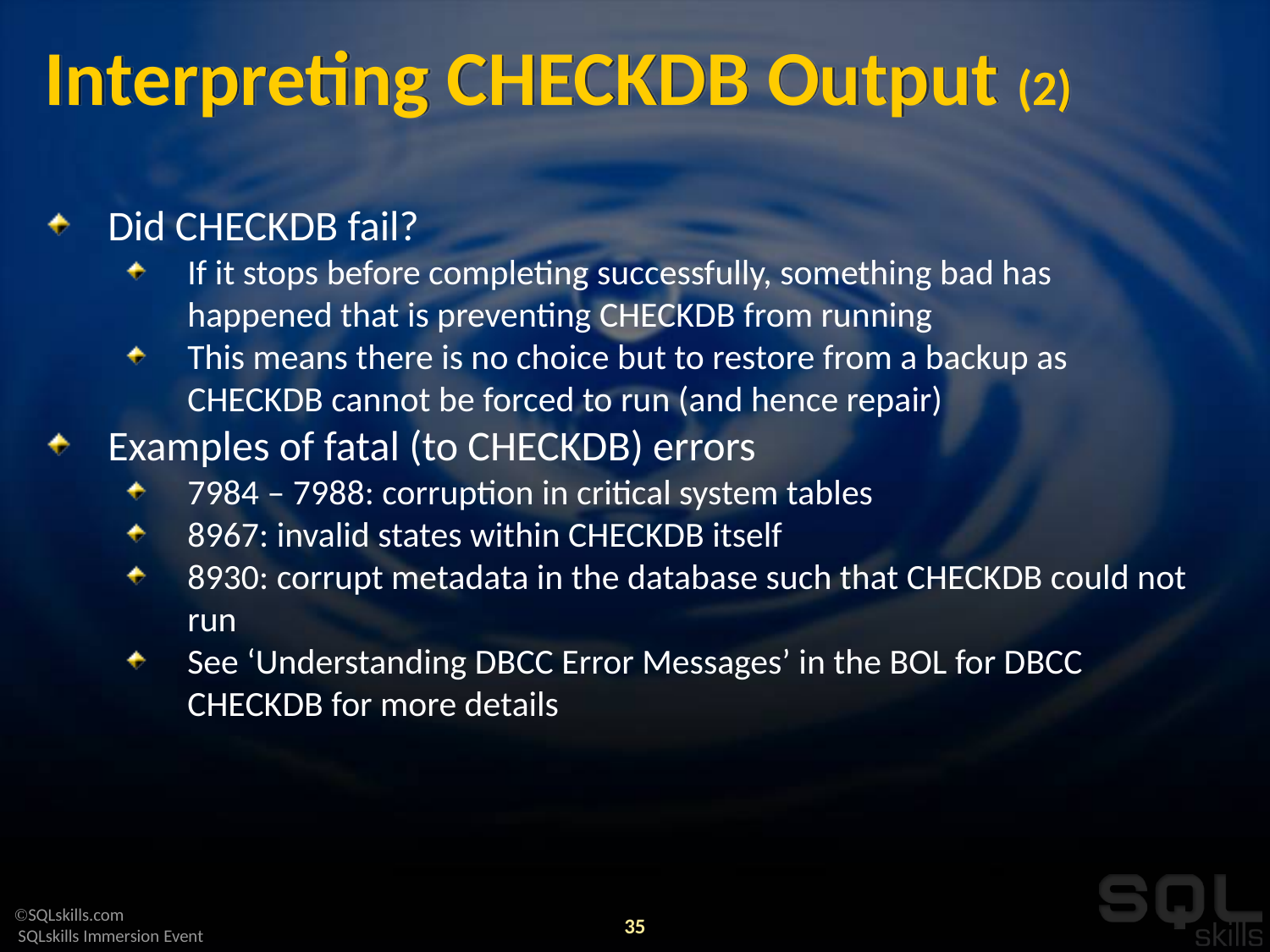

# Interpreting CHECKDB Output (2)
Did CHECKDB fail?
If it stops before completing successfully, something bad has happened that is preventing CHECKDB from running
This means there is no choice but to restore from a backup as CHECKDB cannot be forced to run (and hence repair)
Examples of fatal (to CHECKDB) errors
7984 – 7988: corruption in critical system tables
8967: invalid states within CHECKDB itself
8930: corrupt metadata in the database such that CHECKDB could not run
See ‘Understanding DBCC Error Messages’ in the BOL for DBCC CHECKDB for more details
35